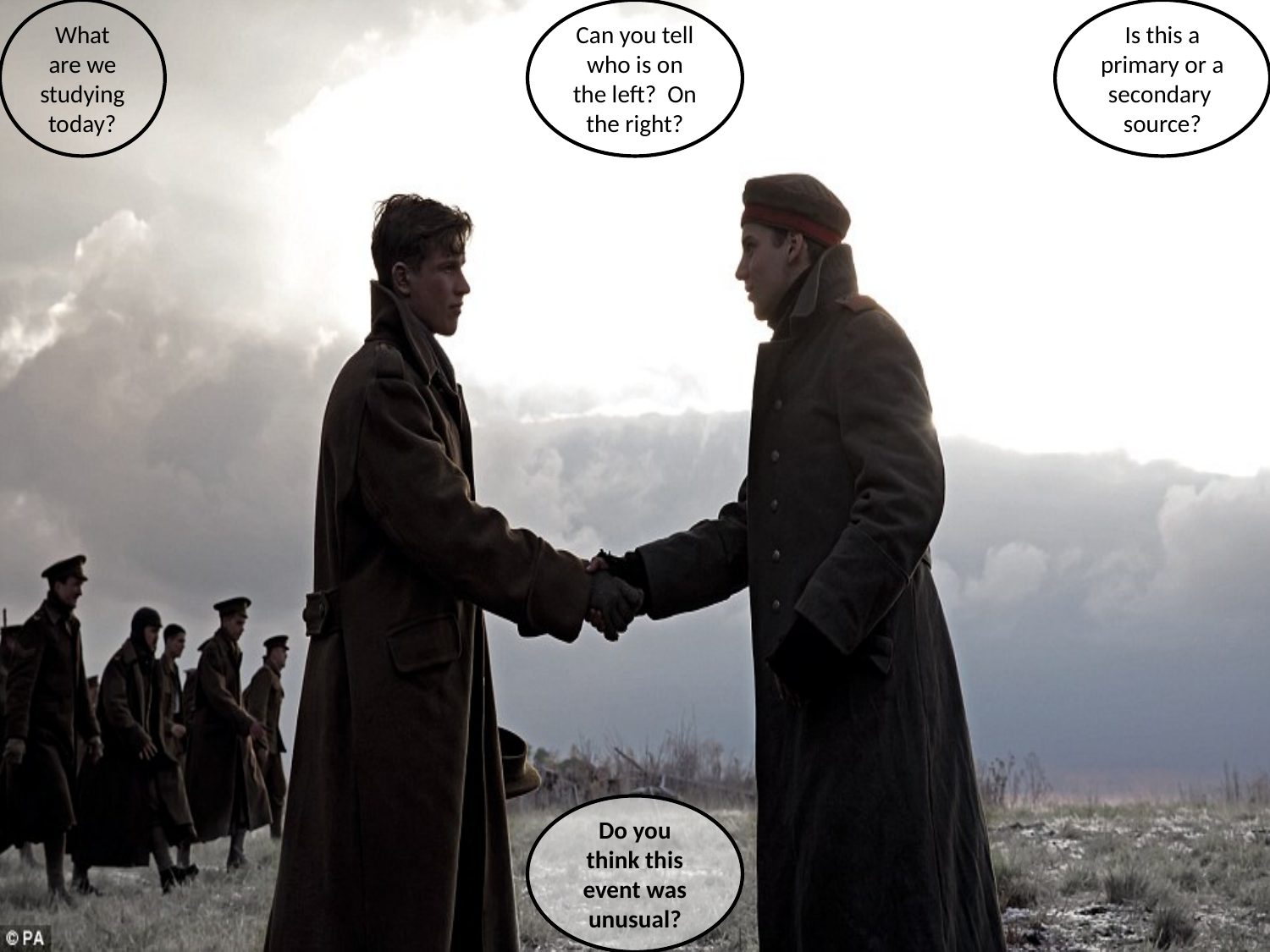

What are we studying today?
Can you tell who is on the left?  On the right?
Is this a primary or a secondary  source?
Do you think this event was unusual?